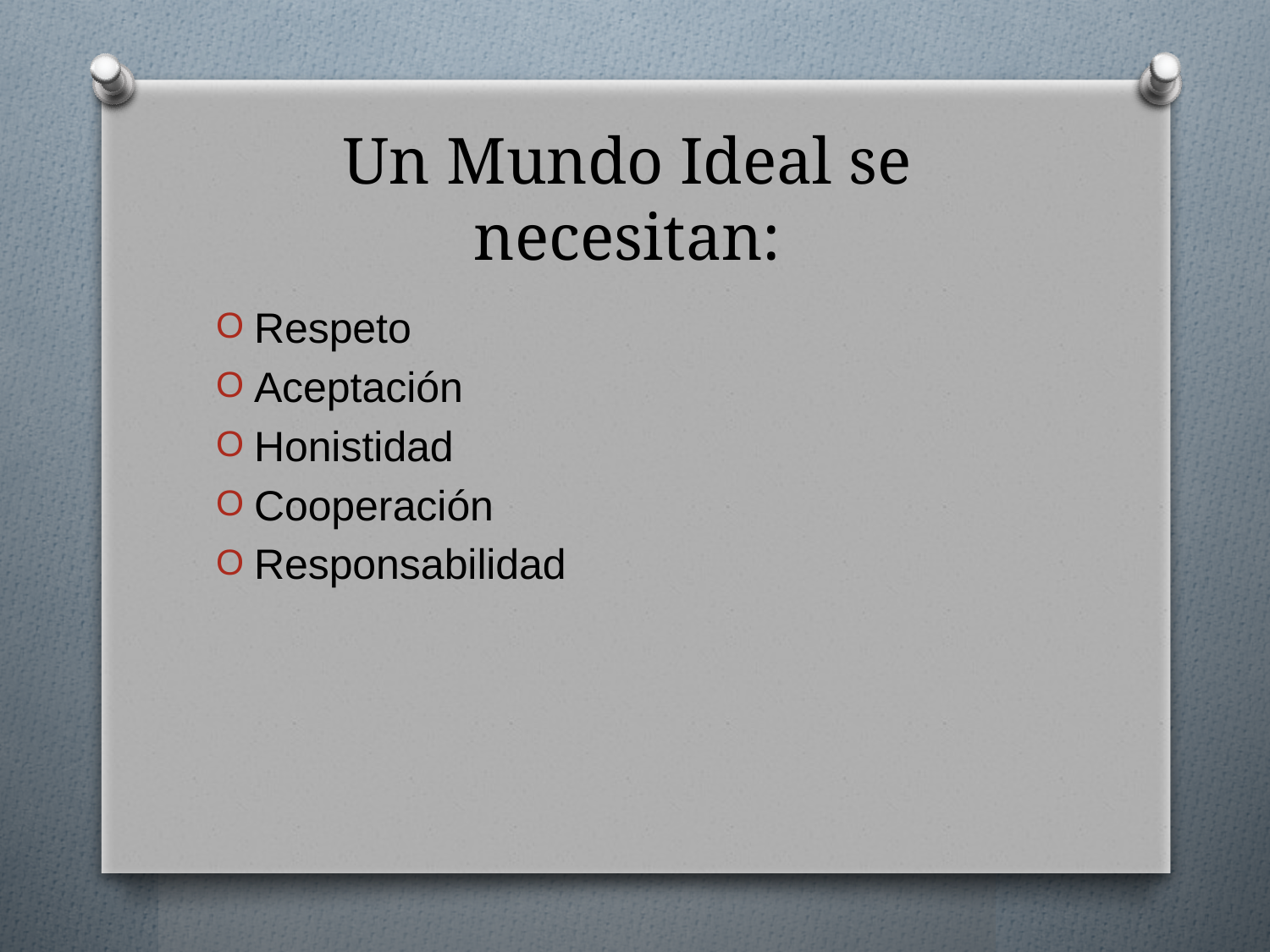

# Un Mundo Ideal se necesitan:
Respeto
Aceptación
Honistidad
Cooperación
Responsabilidad